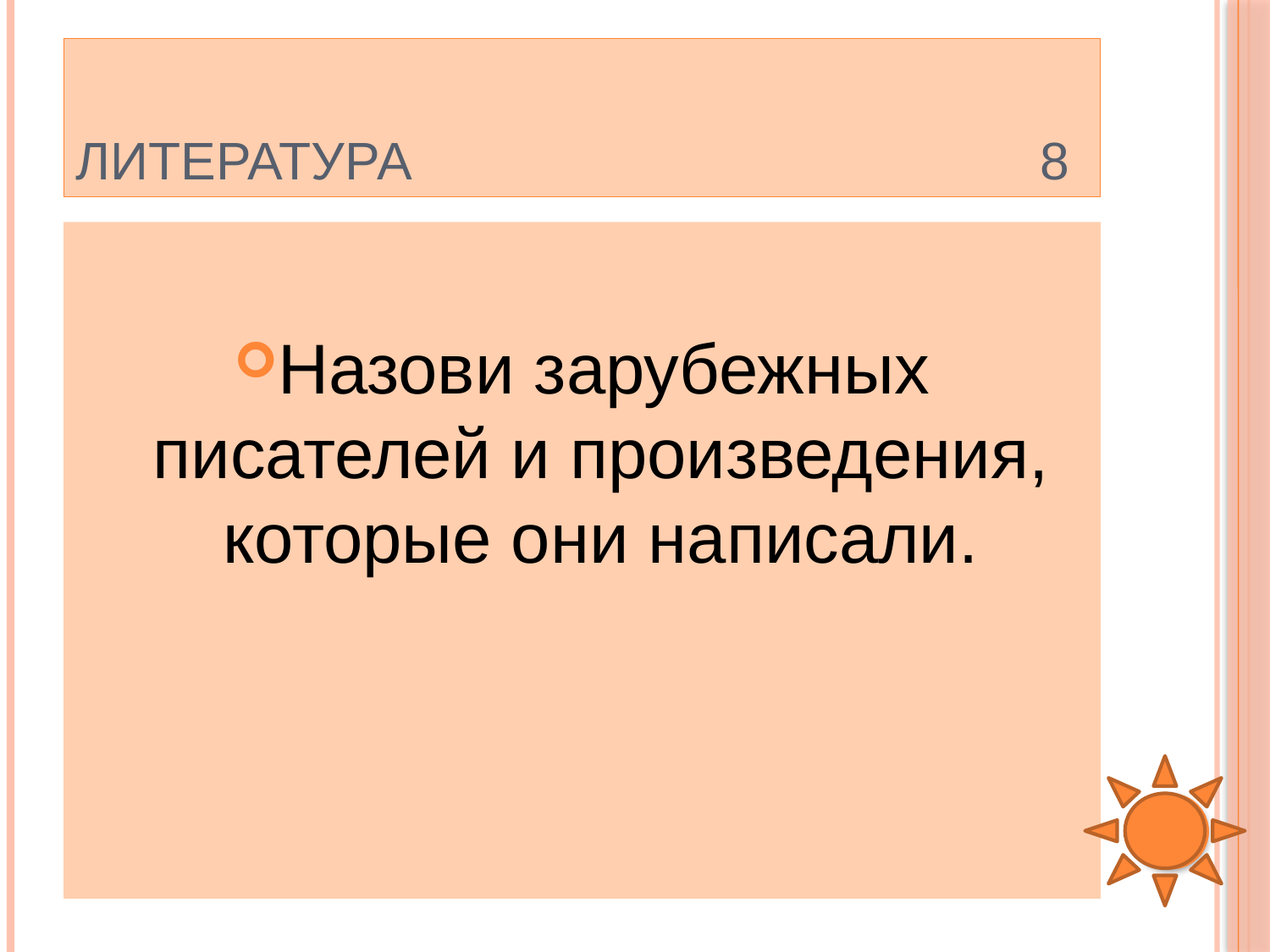

# Литература                                           8

Назови зарубежных писателей и произведения, которые они написали.